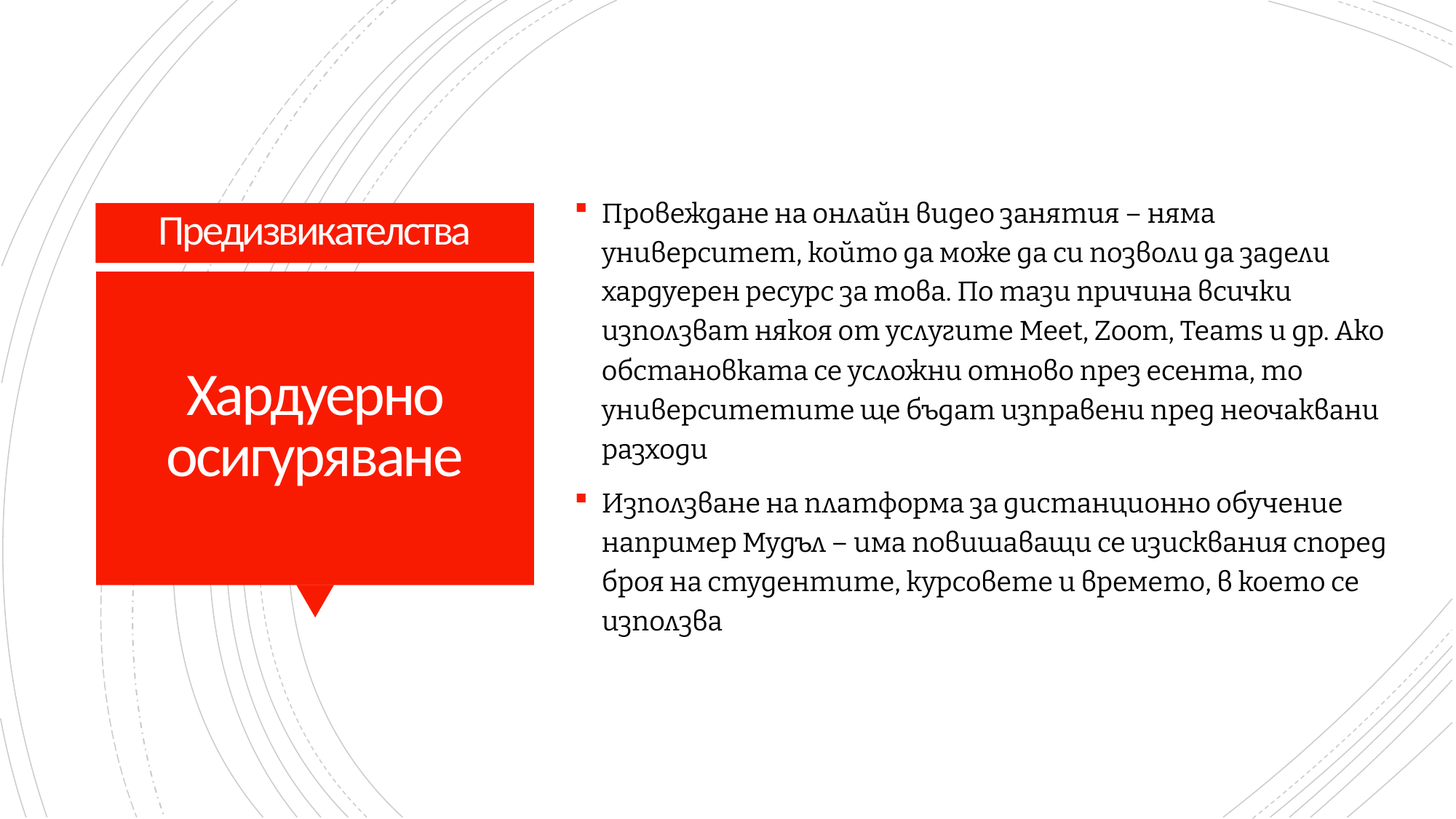

Провеждане на онлайн видео занятия – няма университет, който да може да си позволи да задели хардуерен ресурс за това. По тази причина всички използват някоя от услугите Meet, Zoom, Teams и др. Ако обстановката се усложни отново през есента, то университетите ще бъдат изправени пред неочаквани разходи
Използване на платформа за дистанционно обучение например Мудъл – има повишаващи се изисквания според броя на студентите, курсовете и времето, в което се използва
Предизвикателства
# Хардуерно осигуряване